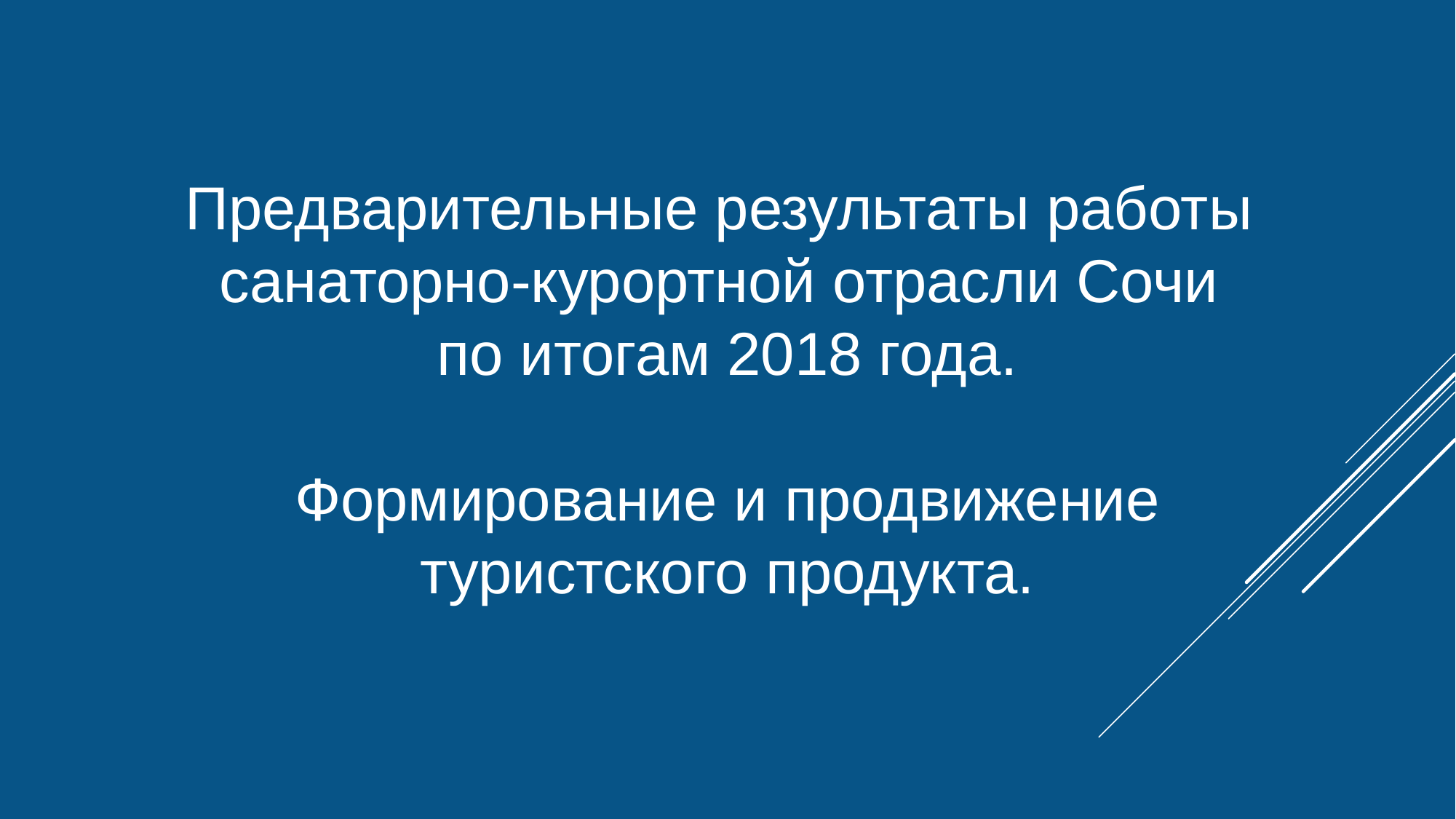

Предварительные результаты работы
санаторно-курортной отрасли Сочи
по итогам 2018 года.

Формирование и продвижение
туристского продукта.